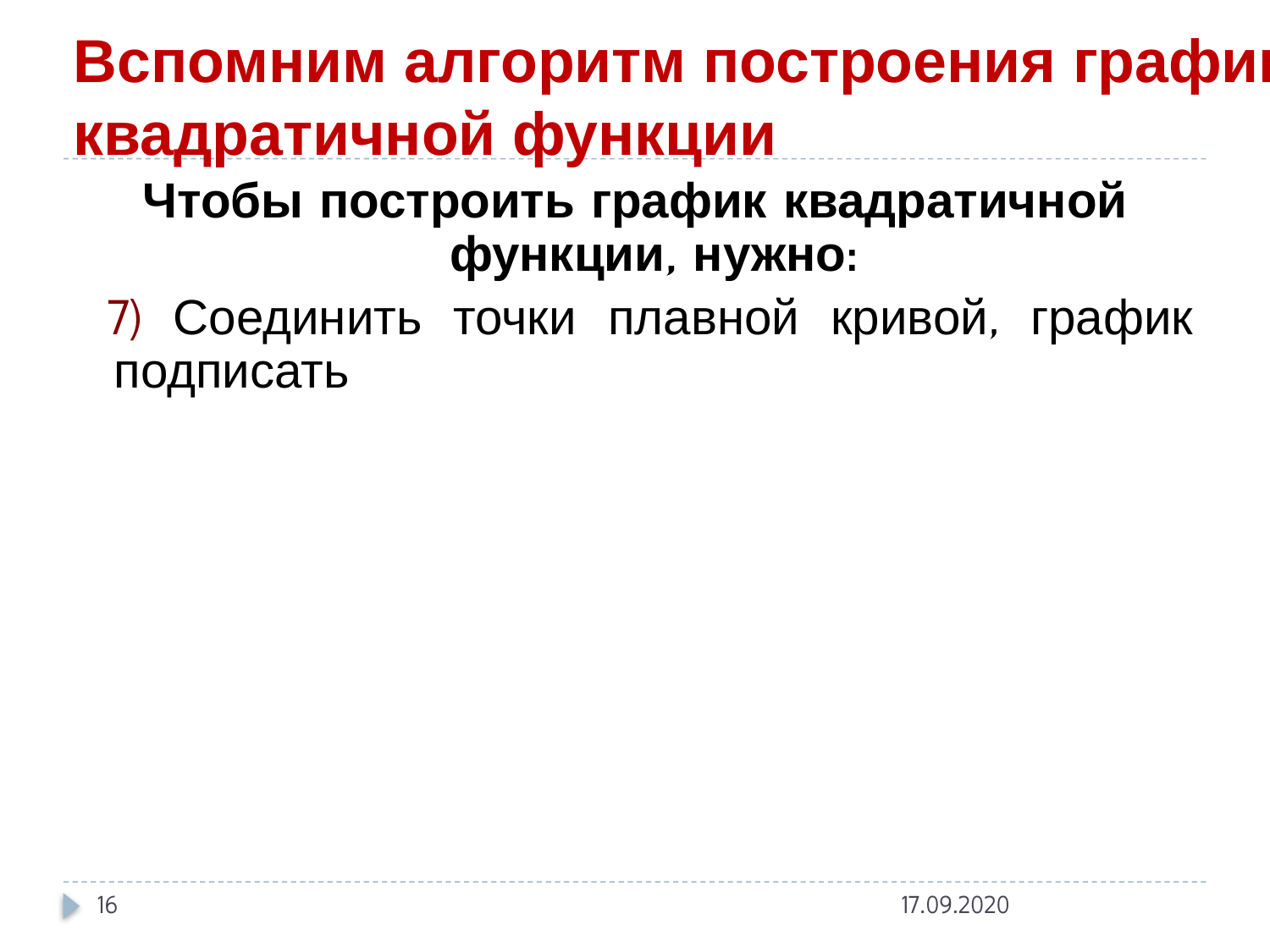

# Вспомним алгоритм построения графика квадратичной функции
Чтобы построить график квадратичной функции, нужно:
 7) Соединить точки плавной кривой, график подписать
16
17.09.2020